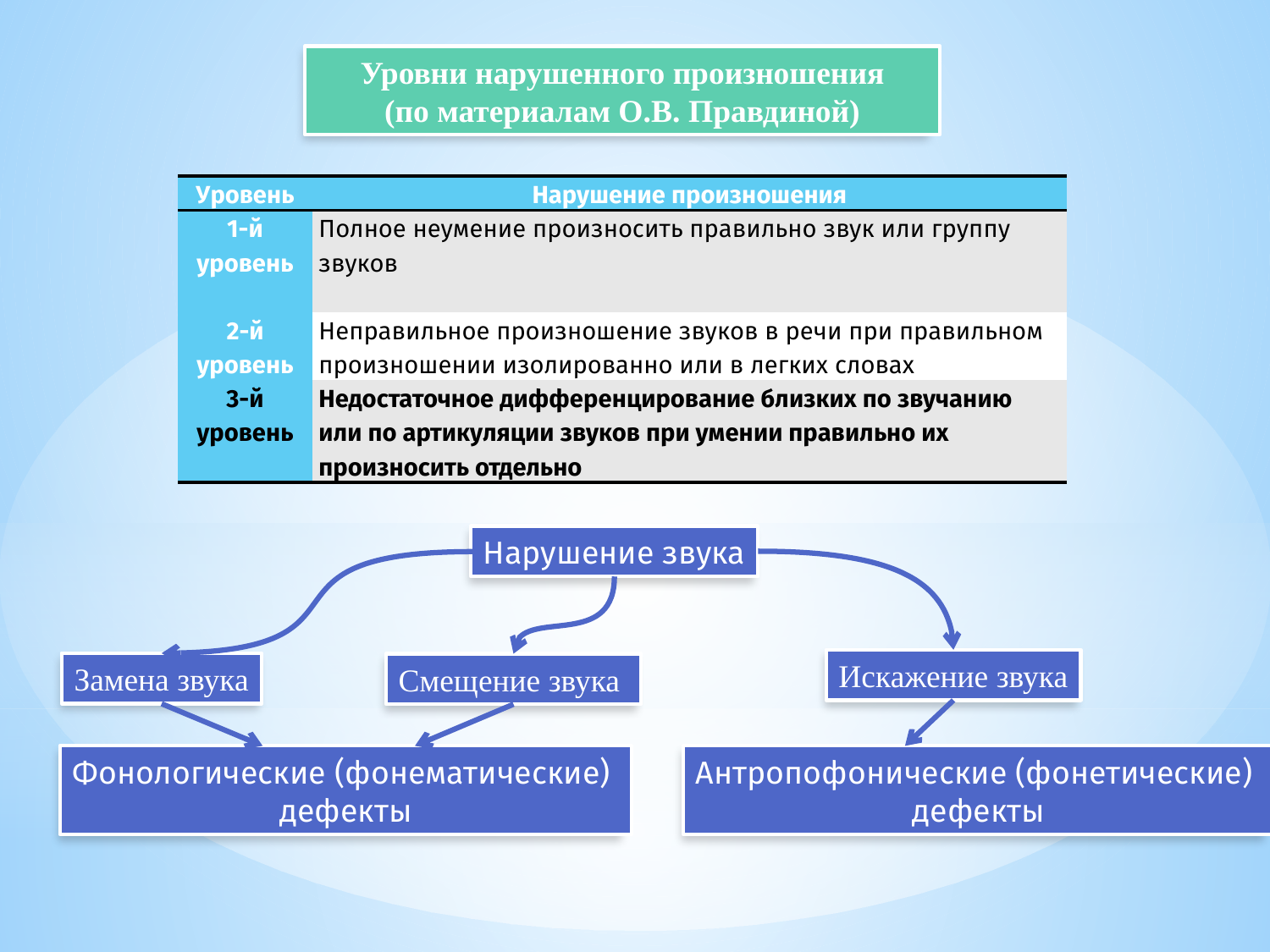

Уровни нарушенного произношения
(по материалам О.В. Правдиной)
| Уровень | Нарушение произношения |
| --- | --- |
| 1-й уровень | Полное неумение произносить правильно звук или группу звуков |
| 2-й уровень | Неправильное произношение звуков в речи при правильном произношении изолированно или в легких словах |
| 3-й уровень | Недостаточное дифференцирование близких по звучанию или по артикуляции звуков при умении правильно их произносить отдельно |
Нарушение звука
Искажение звука
Замена звука
Смещение звука
Фонологические (фонематические)
дефекты
Антропофонические (фонетические)
дефекты